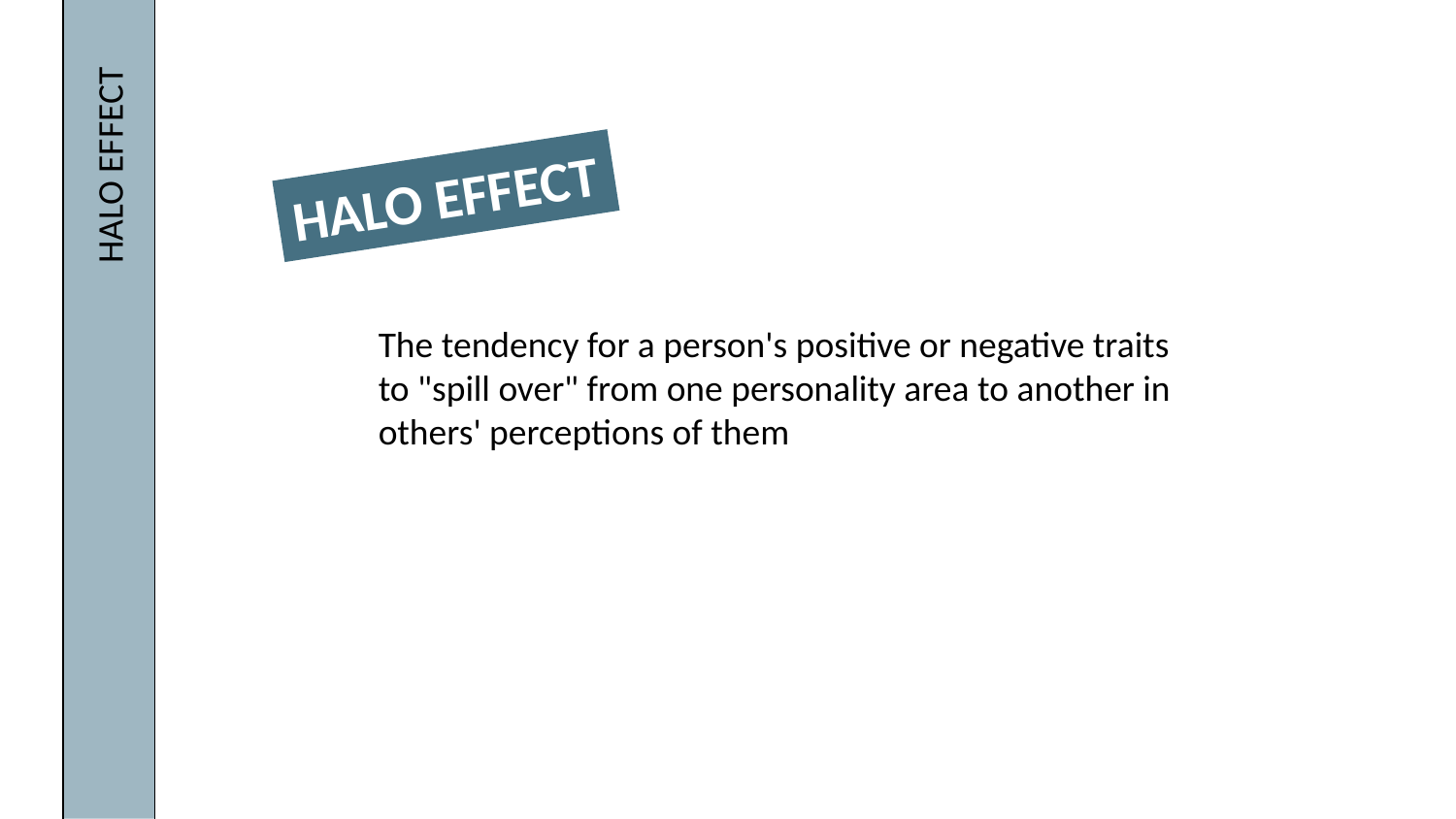

HALO EFFECT
HALO EFFECT
The tendency for a person's positive or negative traits to "spill over" from one personality area to another in others' perceptions of them